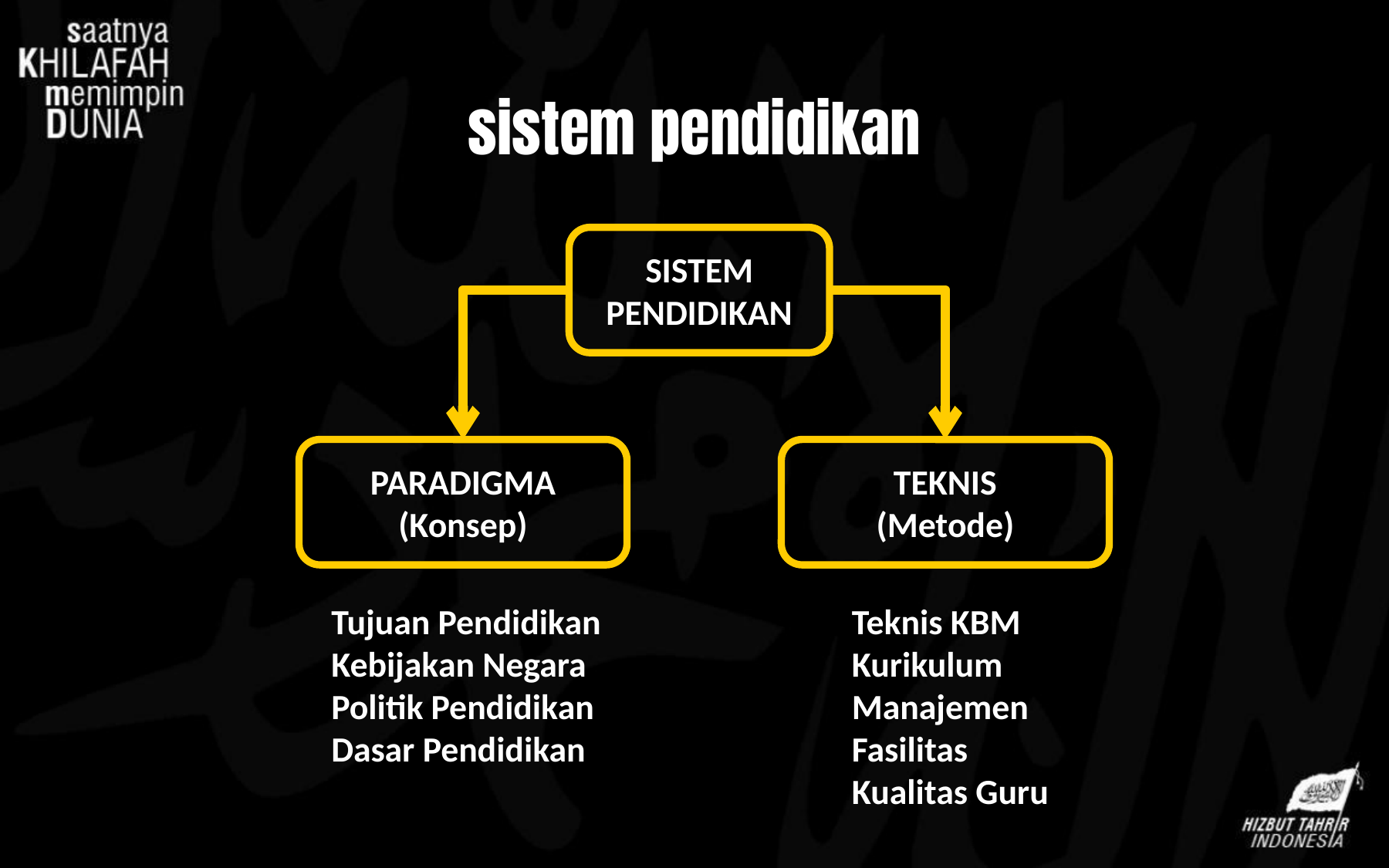

sistem pendidikan
SISTEM PENDIDIKAN
PARADIGMA (Konsep)
TEKNIS
(Metode)
Tujuan Pendidikan
Kebijakan Negara
Politik Pendidikan
Dasar Pendidikan
Teknis KBM
Kurikulum
Manajemen
Fasilitas
Kualitas Guru